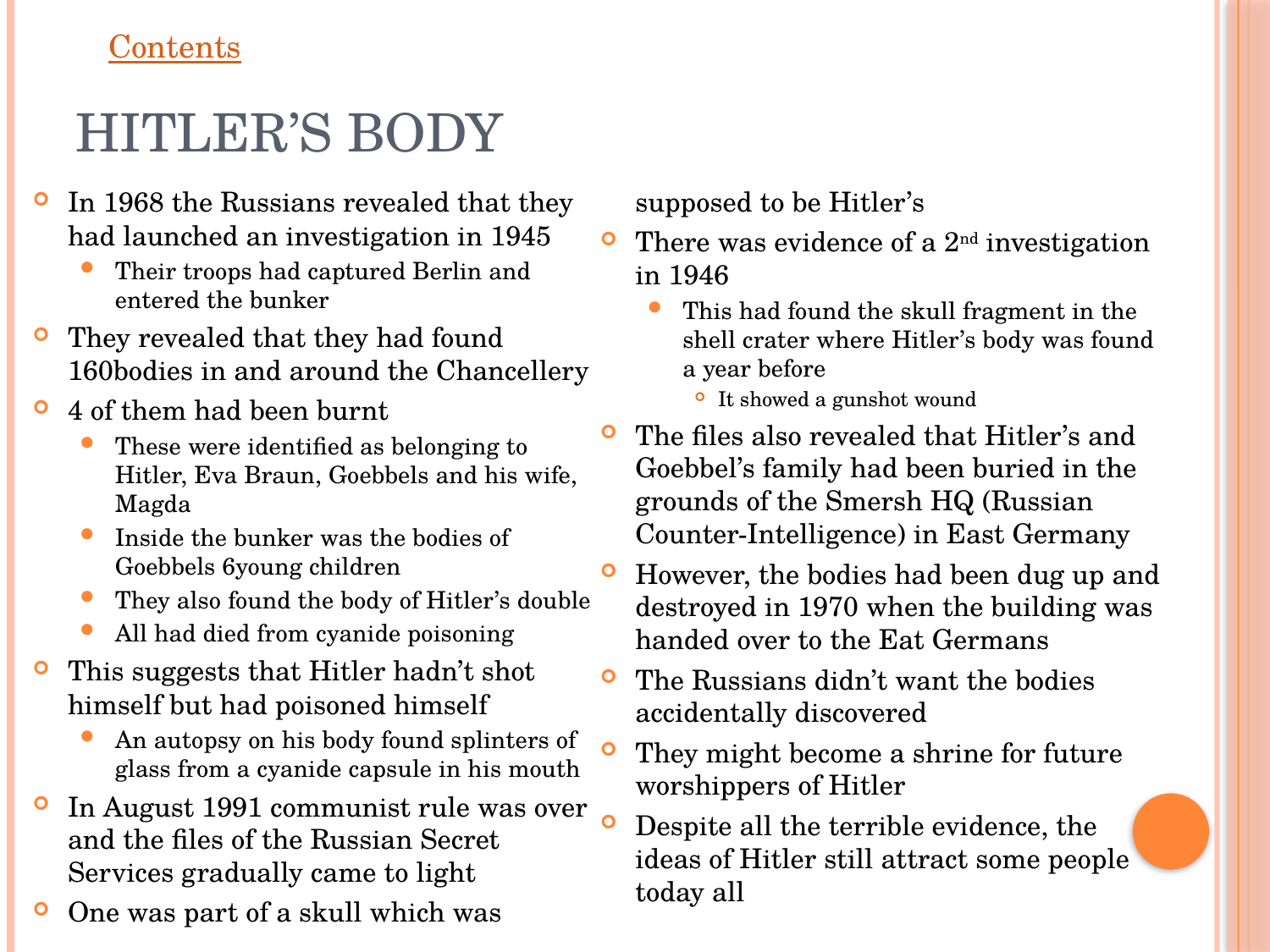

# Hitler’s Body
In 1968 the Russians revealed that they had launched an investigation in 1945
Their troops had captured Berlin and entered the bunker
They revealed that they had found 160bodies in and around the Chancellery
4 of them had been burnt
These were identified as belonging to Hitler, Eva Braun, Goebbels and his wife, Magda
Inside the bunker was the bodies of Goebbels 6young children
They also found the body of Hitler’s double
All had died from cyanide poisoning
This suggests that Hitler hadn’t shot himself but had poisoned himself
An autopsy on his body found splinters of glass from a cyanide capsule in his mouth
In August 1991 communist rule was over and the files of the Russian Secret Services gradually came to light
One was part of a skull which was supposed to be Hitler’s
There was evidence of a 2nd investigation in 1946
This had found the skull fragment in the shell crater where Hitler’s body was found a year before
It showed a gunshot wound
The files also revealed that Hitler’s and Goebbel’s family had been buried in the grounds of the Smersh HQ (Russian Counter-Intelligence) in East Germany
However, the bodies had been dug up and destroyed in 1970 when the building was handed over to the Eat Germans
The Russians didn’t want the bodies accidentally discovered
They might become a shrine for future worshippers of Hitler
Despite all the terrible evidence, the ideas of Hitler still attract some people today all